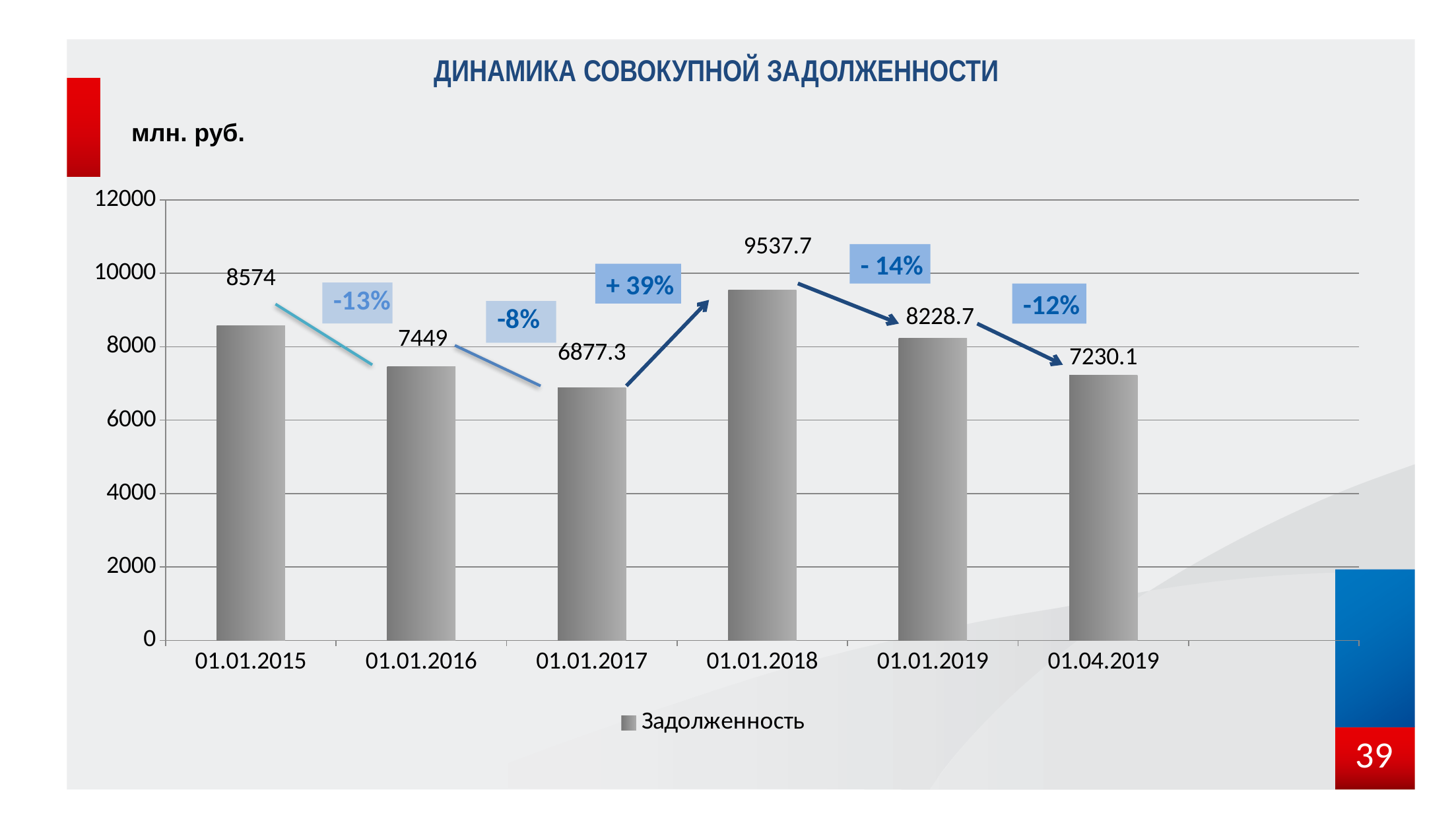

# ДИНАМИКА СОВОКУПНОЙ ЗАДОЛЖЕННОСТИ
млн. руб.

### Chart

| Category | Задолженность |
|---|---|
| 01.01.2015 | 8574.0 |
| 01.01.2016 | 7449.0 |
| 01.01.2017 | 6877.3 |
| 01.01.2018 | 9537.7 |
| 01.01.2019 | 8228.7 |
| 01.04.2019 | 7230.1 |

- 14%
+ 39%
-12%
39